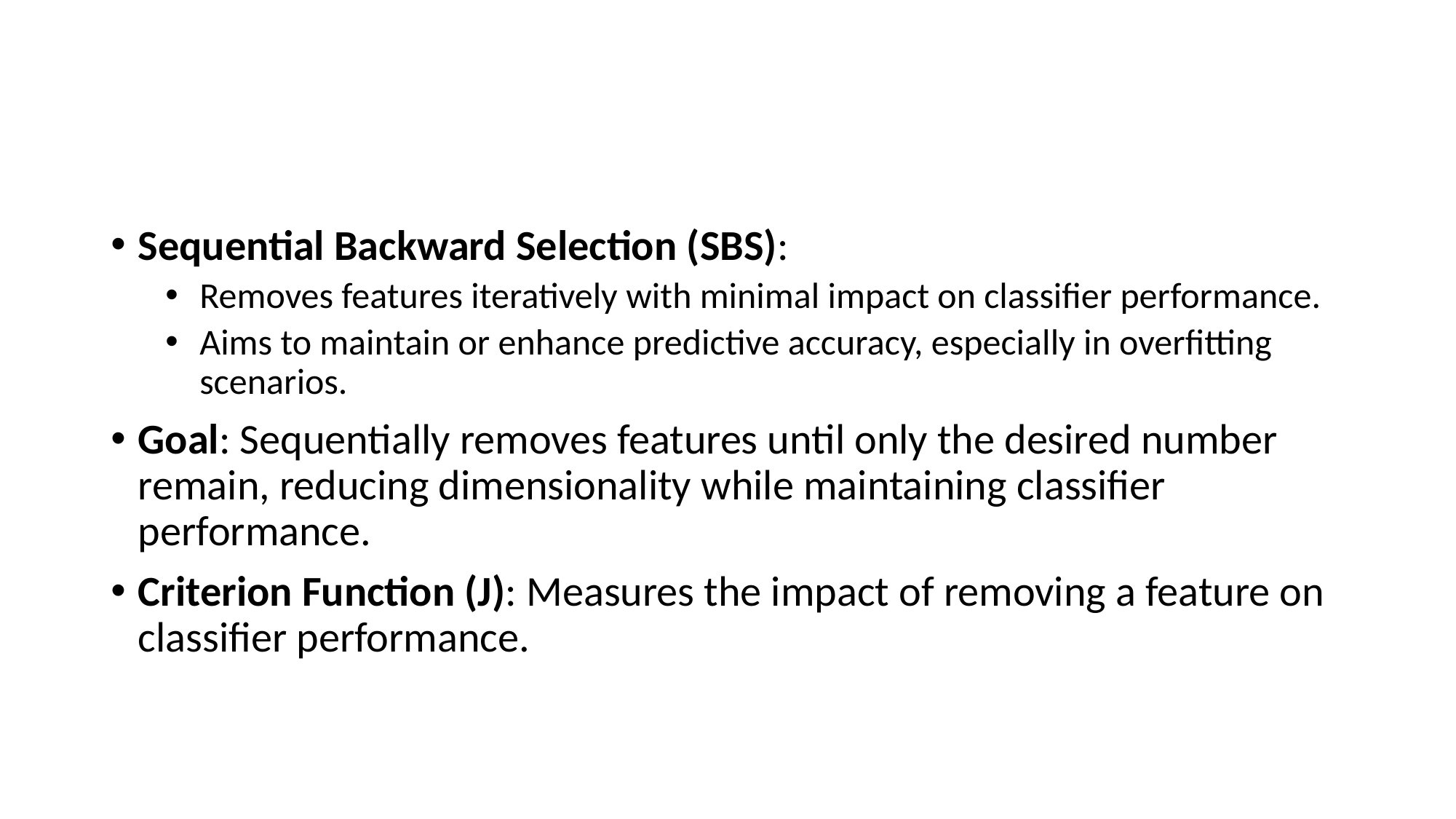

#
Sequential Backward Selection (SBS):
Removes features iteratively with minimal impact on classifier performance.
Aims to maintain or enhance predictive accuracy, especially in overfitting scenarios.
Goal: Sequentially removes features until only the desired number remain, reducing dimensionality while maintaining classifier performance.
Criterion Function (J): Measures the impact of removing a feature on classifier performance.